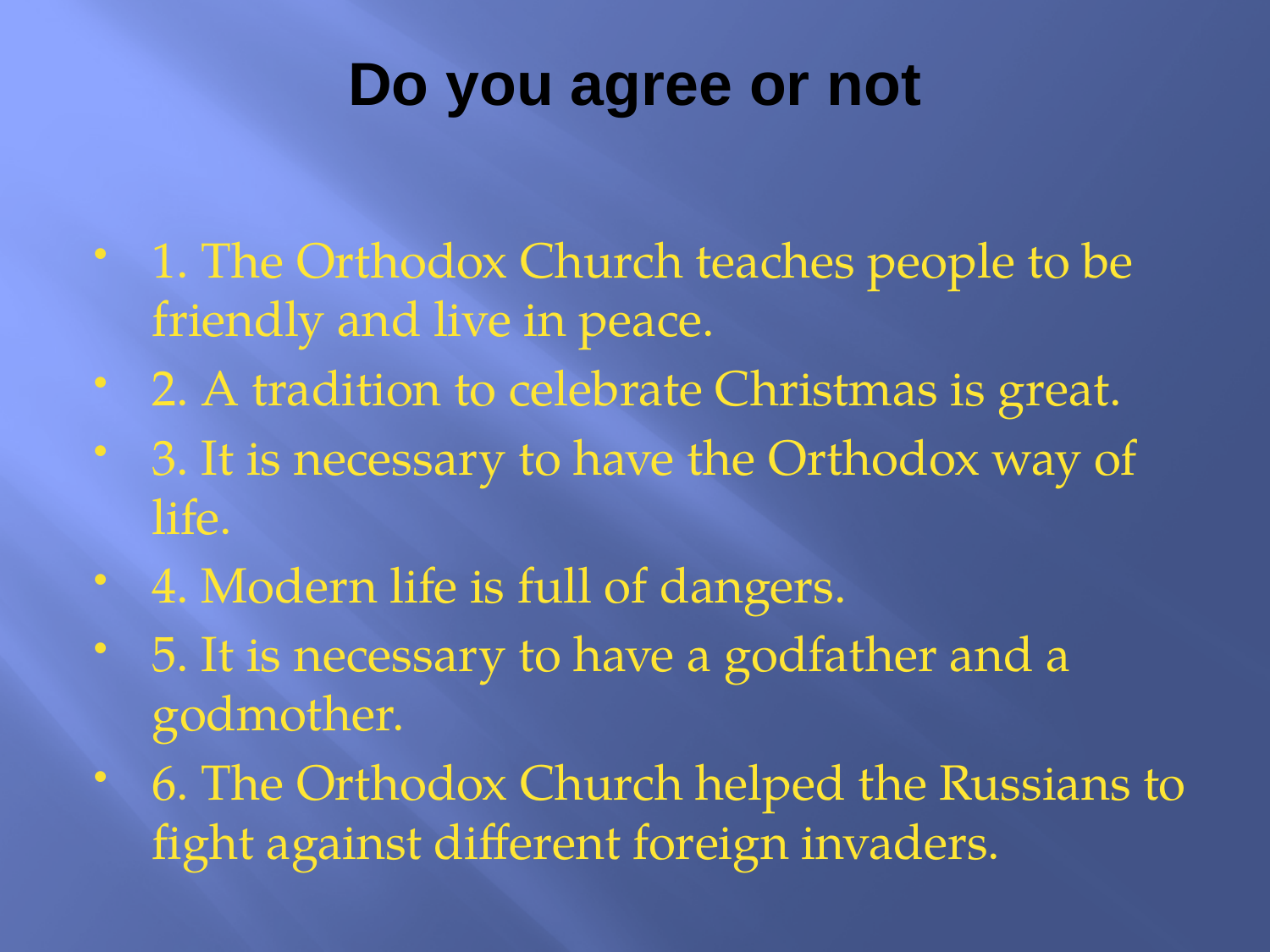

# Do you agree or not
1. The Orthodox Church teaches people to be friendly and live in peace.
2. A tradition to celebrate Christmas is great.
3. It is necessary to have the Orthodox way of life.
4. Modern life is full of dangers.
5. It is necessary to have a godfather and a godmother.
6. The Orthodox Church helped the Russians to fight against different foreign invaders.